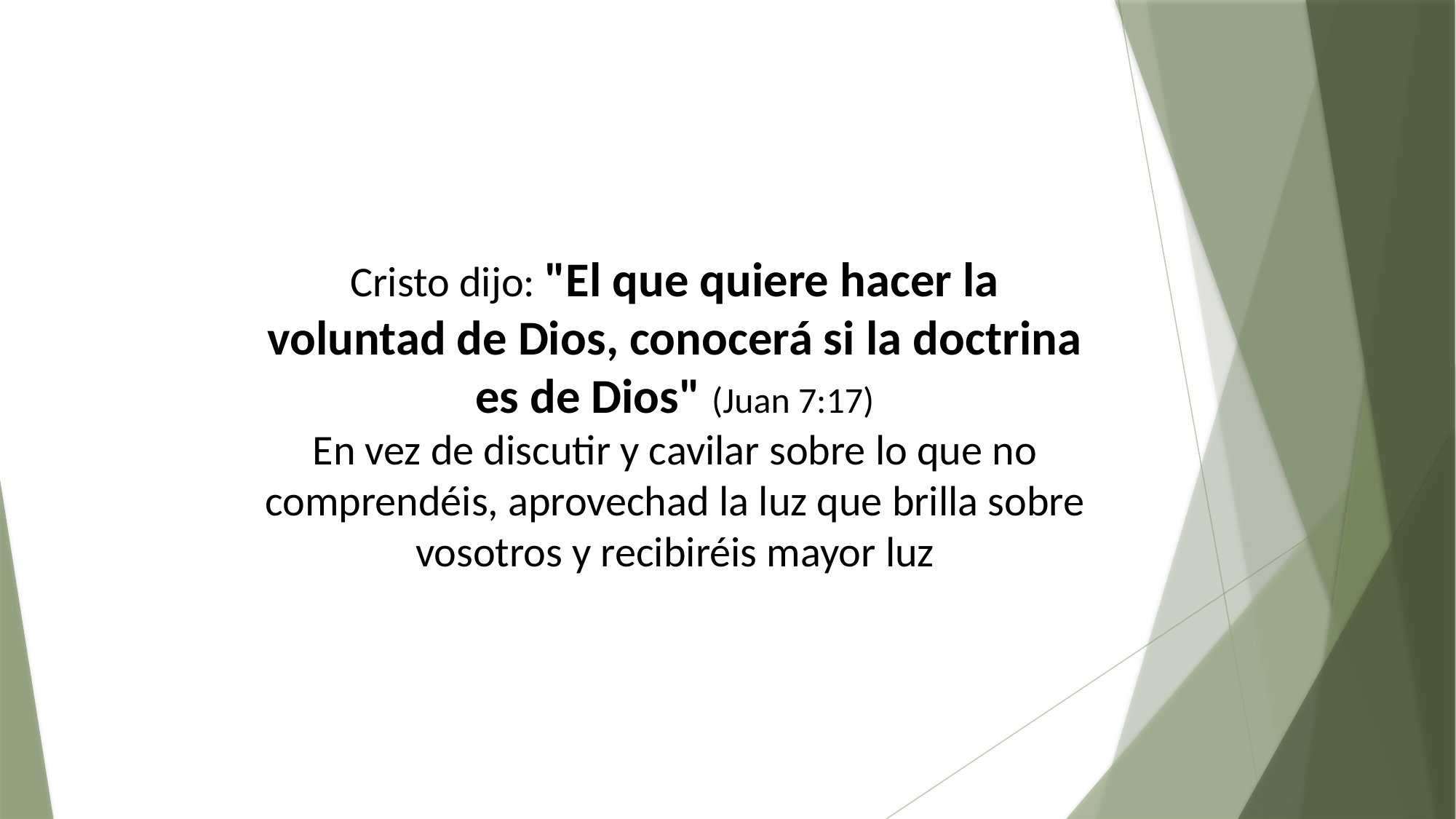

Cristo dijo: "El que quiere hacer la voluntad de Dios, conocerá si la doctrina es de Dios" (Juan 7:17)
En vez de discutir y cavilar sobre lo que no comprendéis, aprovechad la luz que brilla sobre vosotros y recibiréis mayor luz